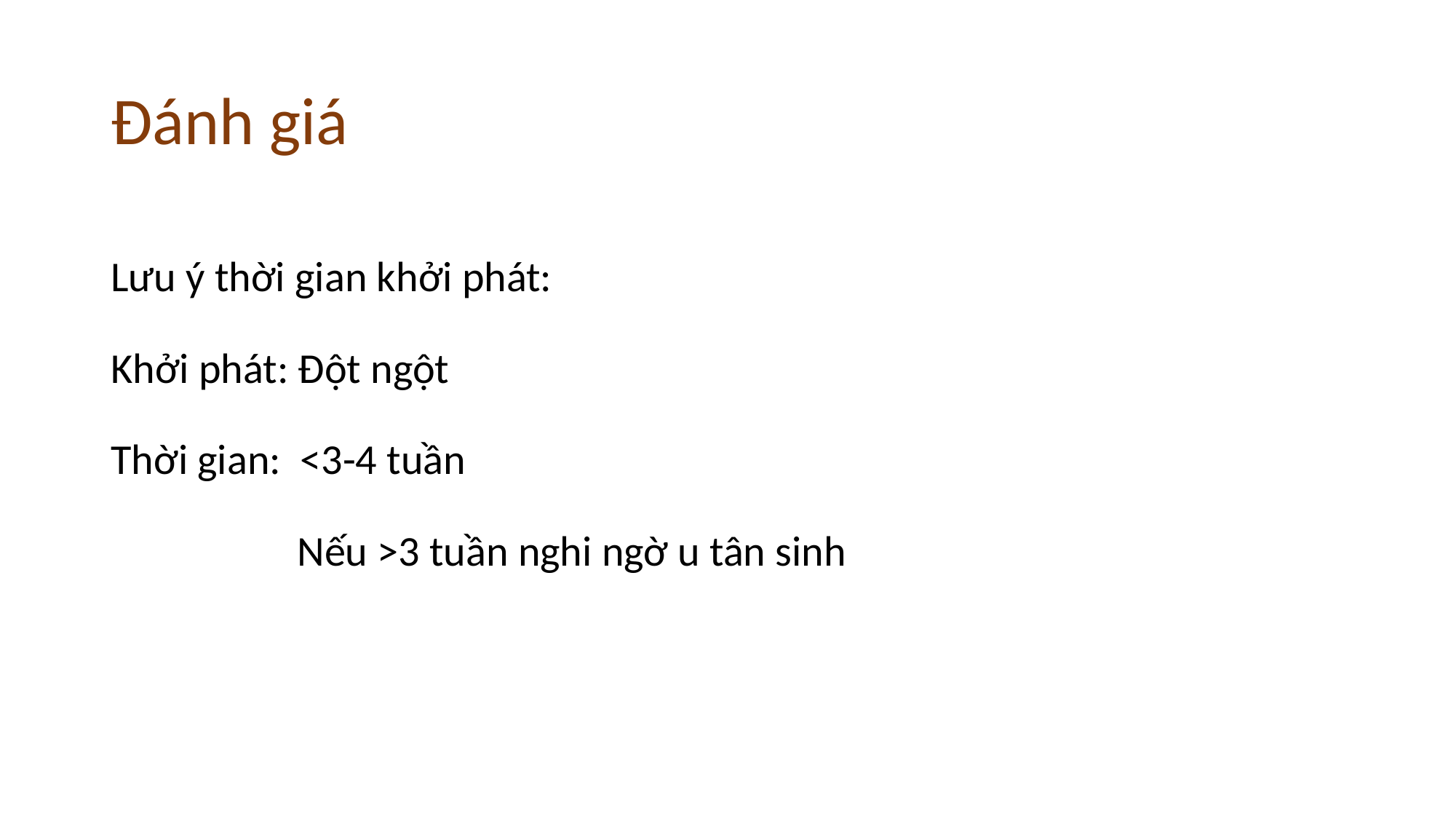

# Đánh giá
Lưu ý thời gian khởi phát:
Khởi phát: Đột ngột
Thời gian:  <3-4 tuần
	        Nếu >3 tuần nghi ngờ u tân sinh